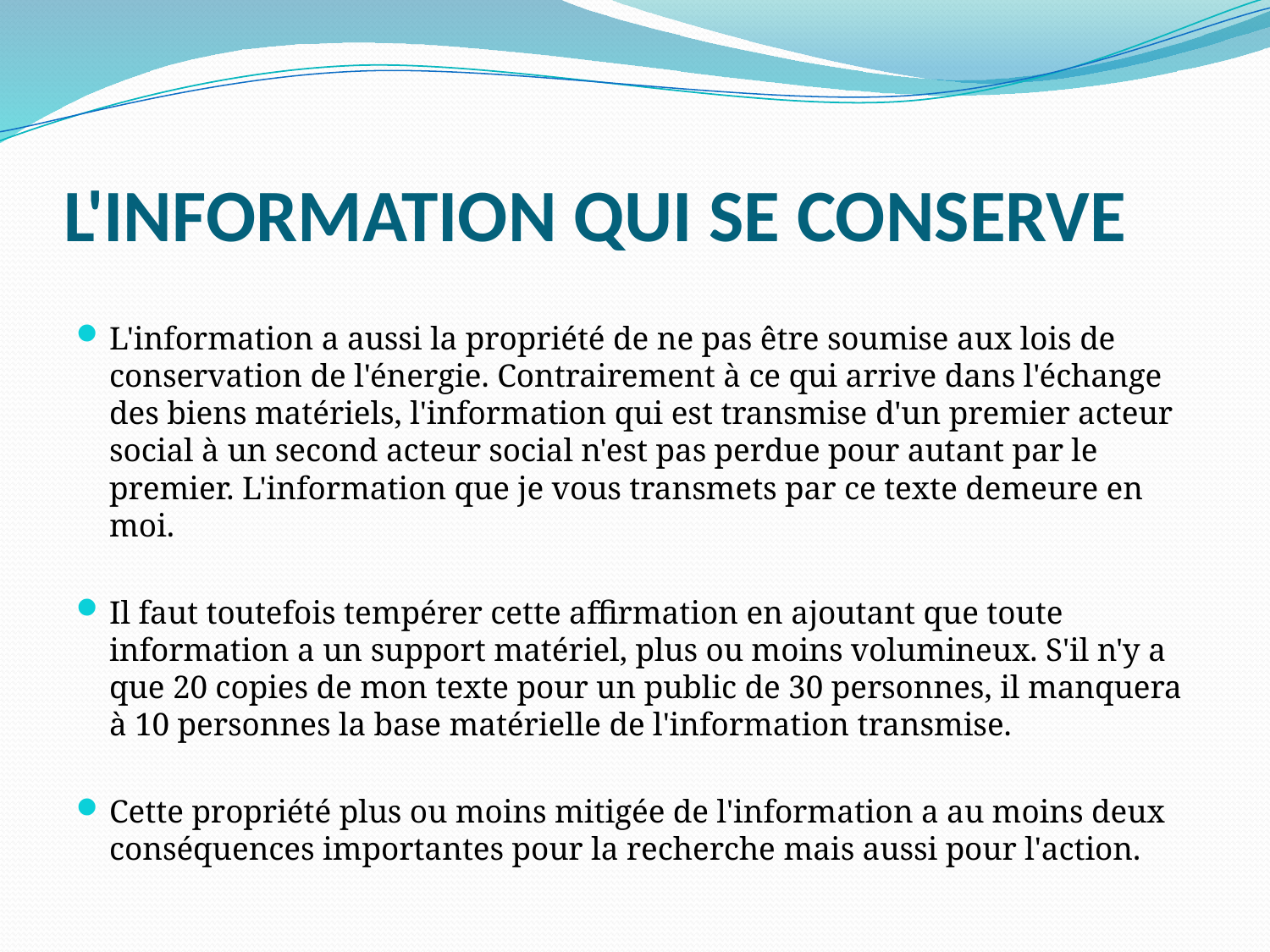

# L'INFORMATION QUI SE CONSERVE

L'information a aussi la propriété de ne pas être soumise aux lois de conservation de l'énergie. Contrairement à ce qui arrive dans l'échange des biens matériels, l'information qui est transmise d'un premier acteur social à un second acteur social n'est pas perdue pour autant par le premier. L'information que je vous transmets par ce texte demeure en moi.

Il faut toutefois tempérer cette affirmation en ajoutant que toute information a un support matériel, plus ou moins volumineux. S'il n'y a que 20 copies de mon texte pour un public de 30 personnes, il manquera à 10 personnes la base matérielle de l'information transmise.

Cette propriété plus ou moins mitigée de l'information a au moins deux conséquences importantes pour la recherche mais aussi pour l'action.